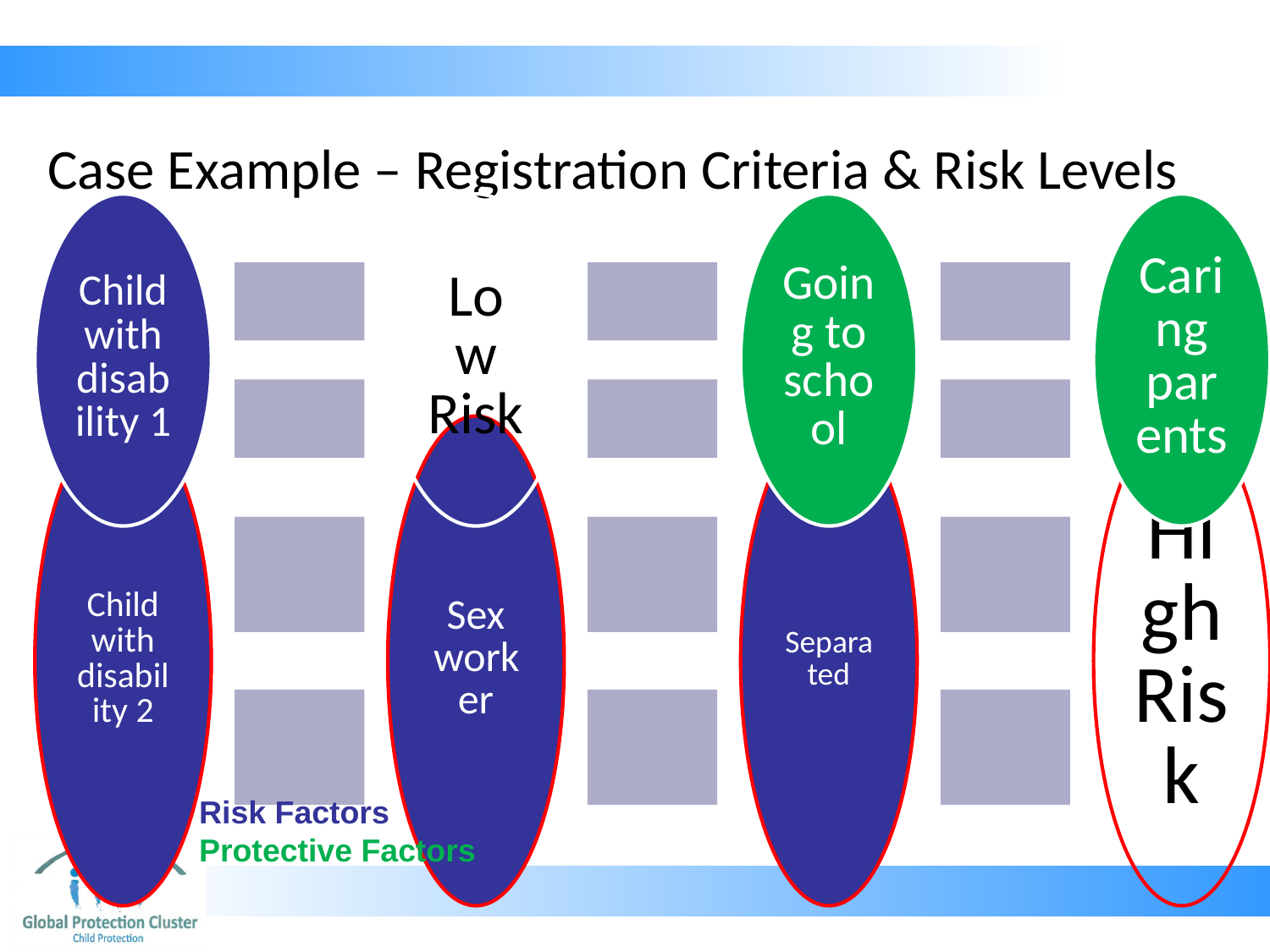

# Case Example – Registration Criteria & Risk Levels
Child with disability 1
Low Risk
Going to school
Caring parents
Child with disability 2
Sex worker
High Risk
Separated
Risk Factors
Protective Factors